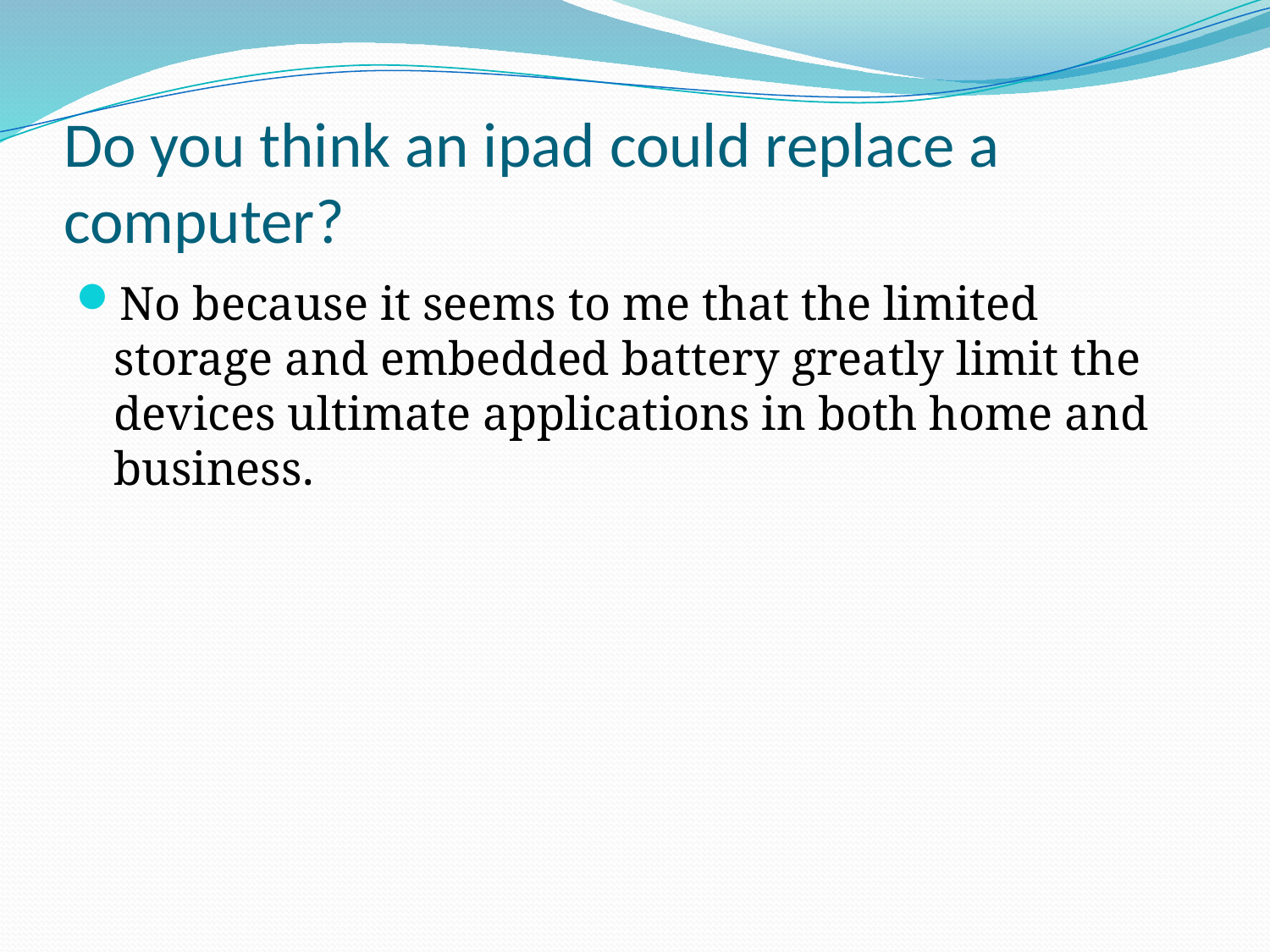

# Do you think an ipad could replace a computer?
No because it seems to me that the limited storage and embedded battery greatly limit the devices ultimate applications in both home and business.